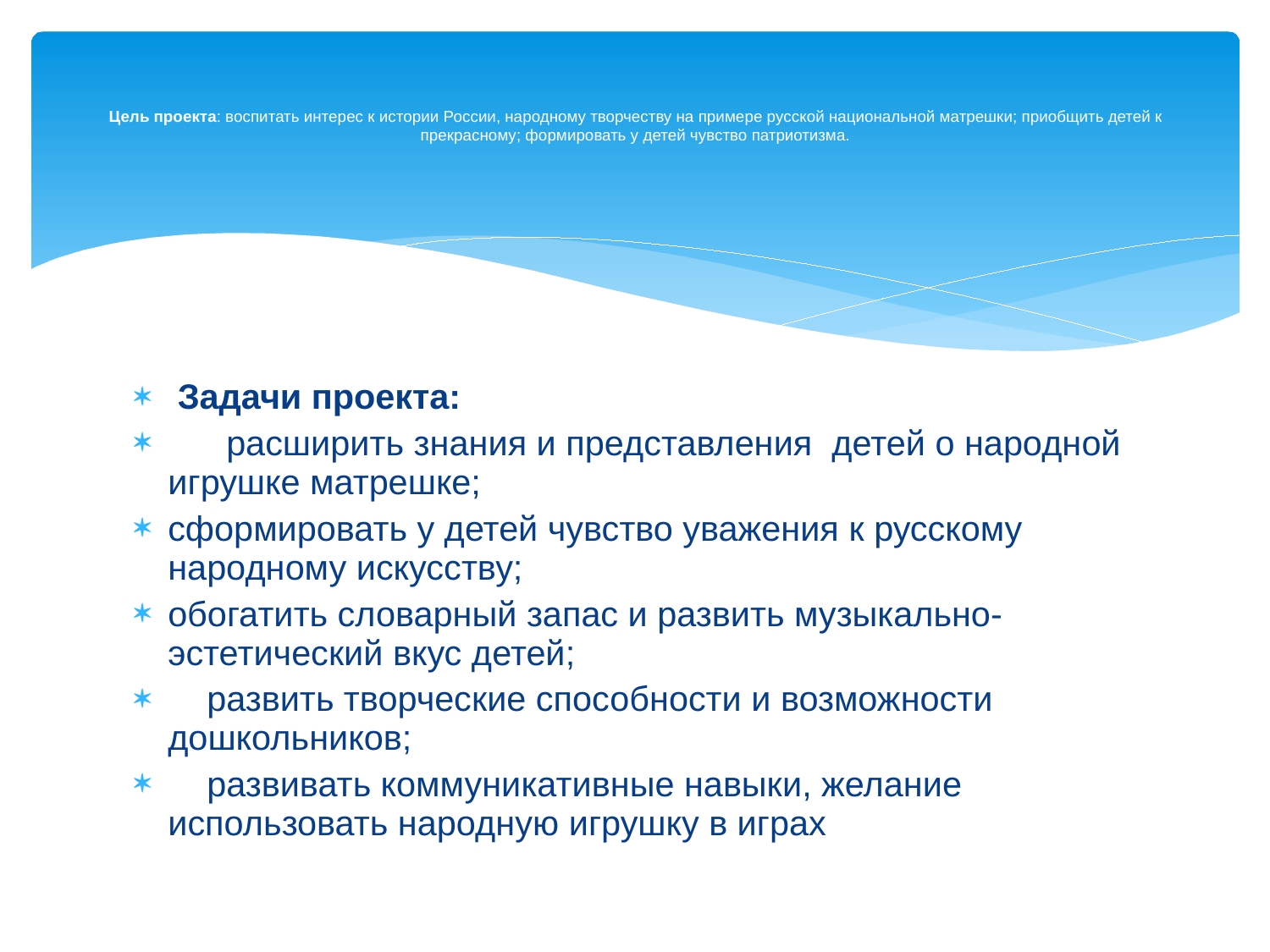

# Цель проекта: воспитать интерес к истории России, народному творчеству на примере русской национальной матрешки; приобщить детей к прекрасному; формировать у детей чувство патриотизма.
 Задачи проекта:
      расширить знания и представления  детей о народной игрушке матрешке;
сформировать у детей чувство уважения к русскому народному искусству;
обогатить словарный запас и развить музыкально-эстетический вкус детей;
    развить творческие способности и возможности дошкольников;
    развивать коммуникативные навыки, желание использовать народную игрушку в играх